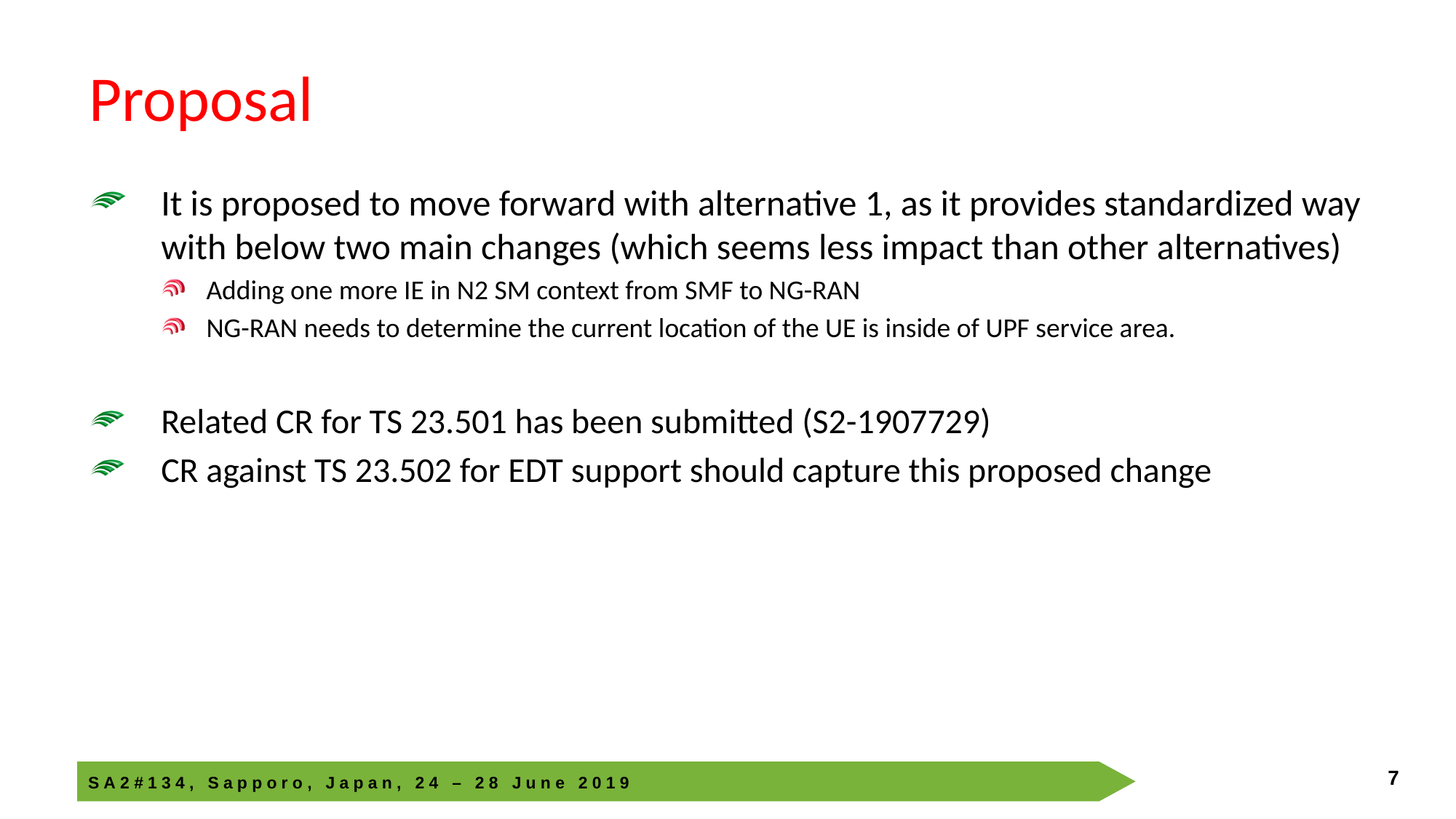

# Proposal
It is proposed to move forward with alternative 1, as it provides standardized way with below two main changes (which seems less impact than other alternatives)
Adding one more IE in N2 SM context from SMF to NG-RAN
NG-RAN needs to determine the current location of the UE is inside of UPF service area.

Related CR for TS 23.501 has been submitted (S2-1907729)
CR against TS 23.502 for EDT support should capture this proposed change